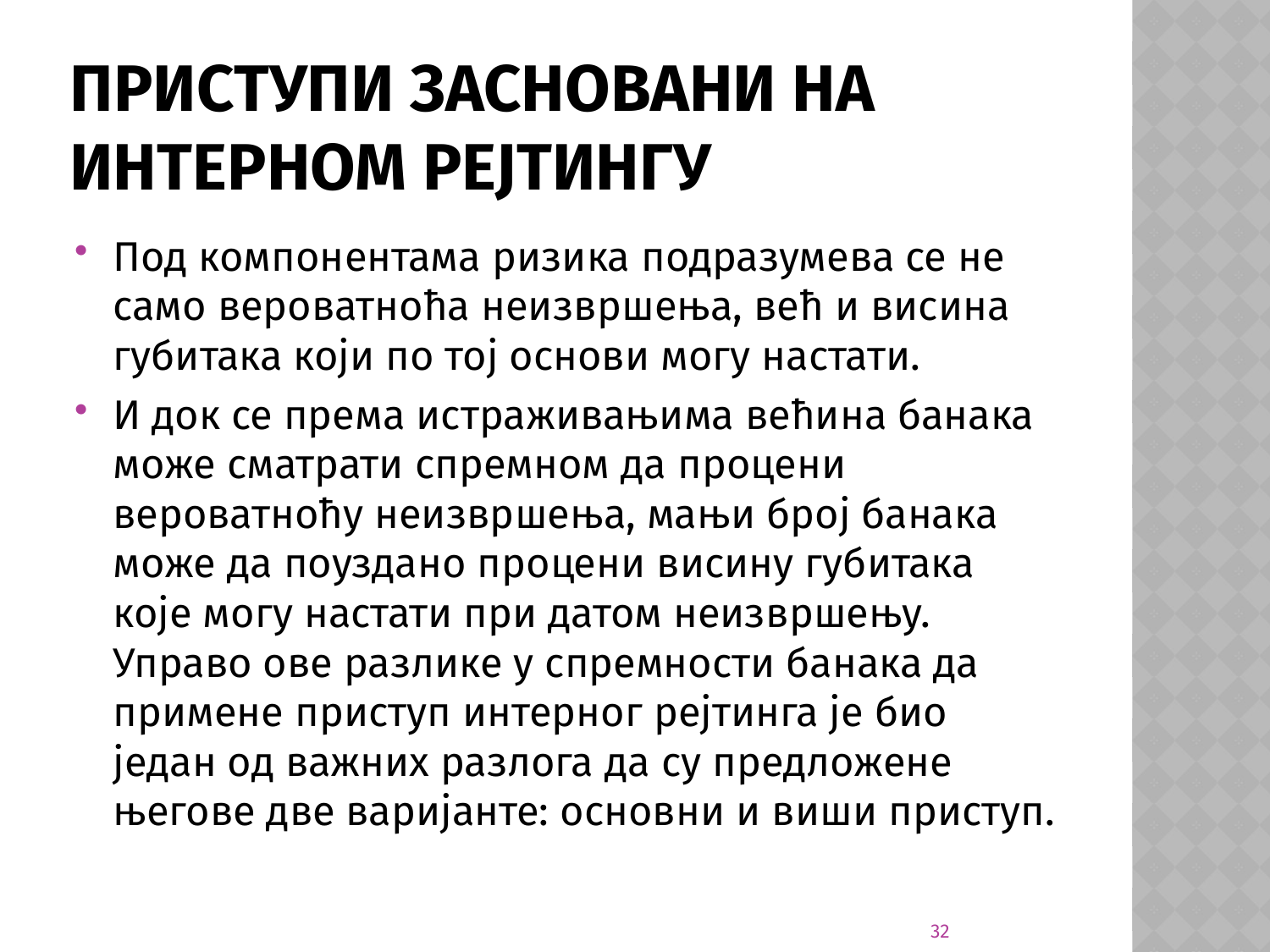

# Приступи засновани на интерном рејтингу
Под компонентама ризика подразумева се не  само вероватноћа неизвршења, већ и висина губитака који по тој основи могу настати.
И док се према истраживањима већина банака може сматрати спремном да процени вероватноћу неизвршења, мањи број банака може да поуздано процени висину губитака које могу настати при датом неизвршењу. Управо ове разлике у спремности банака да примене приступ интерног рејтинга је био један од важних разлога да су предложене његове две варијанте: основни и виши приступ.

32